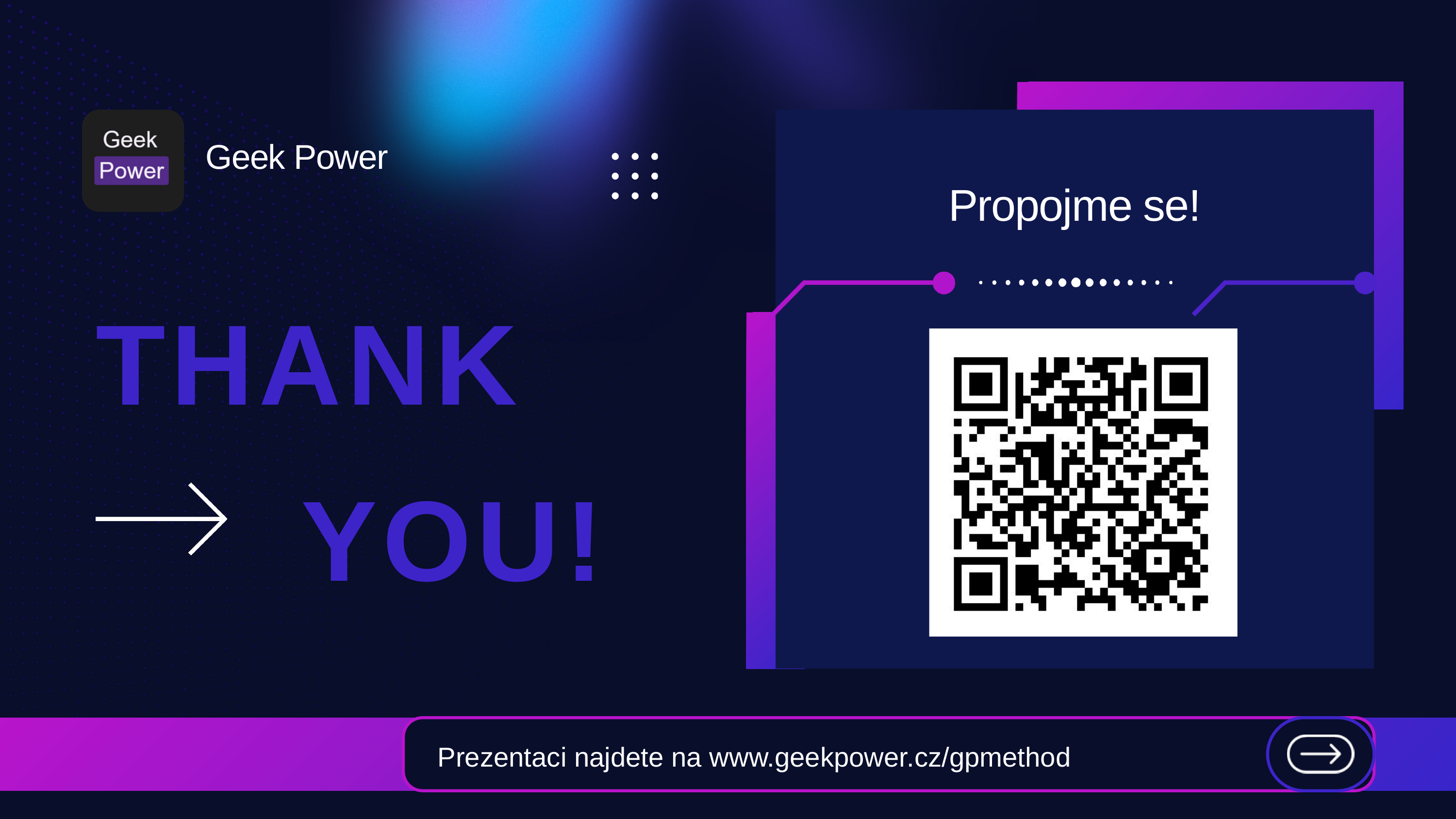

Geek Power

Propojme se!

THANK

YOU!

Prezentaci najdete na www.geekpower.cz/gpmethod